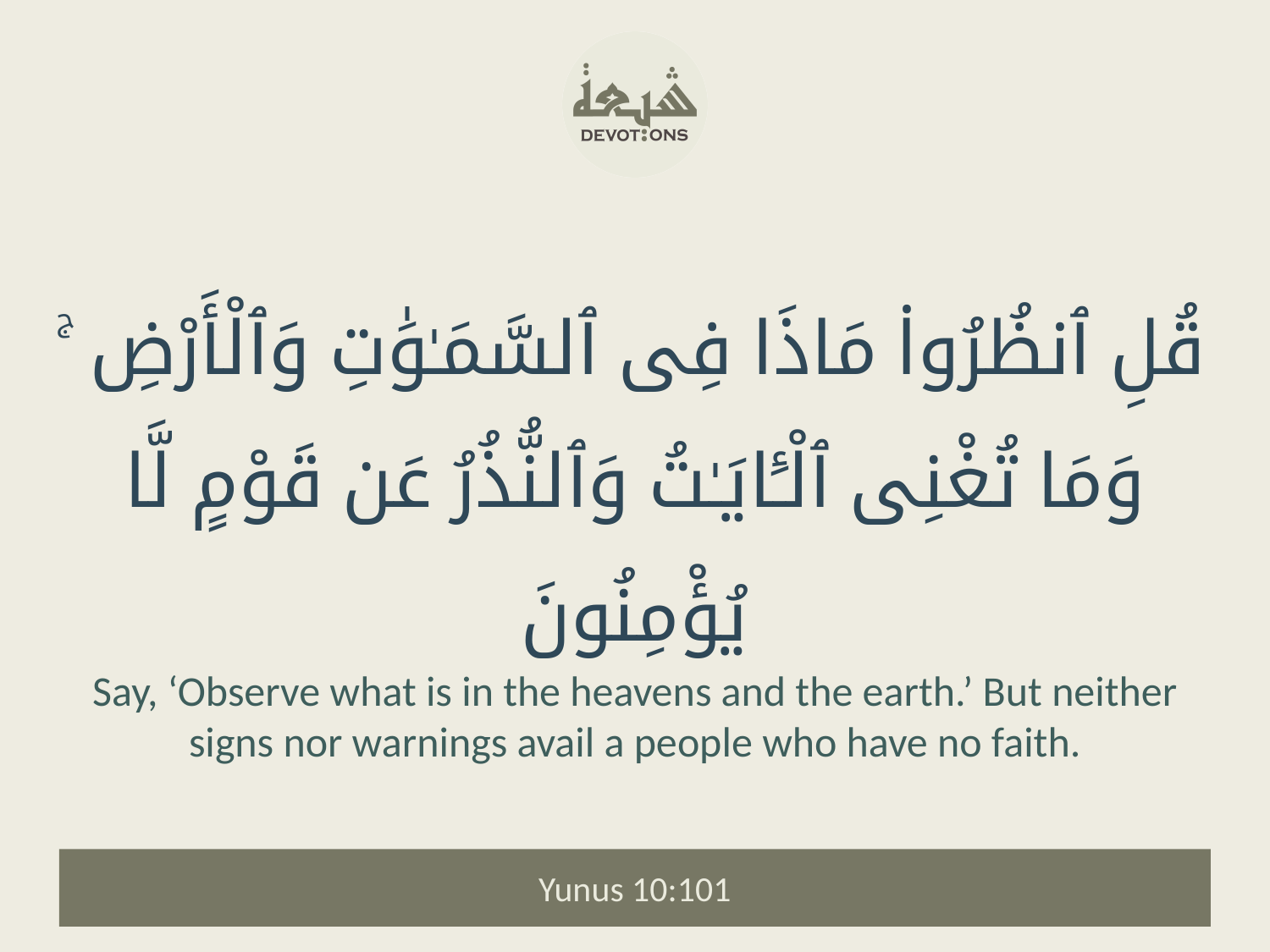

قُلِ ٱنظُرُوا۟ مَاذَا فِى ٱلسَّمَـٰوَٰتِ وَٱلْأَرْضِ ۚ وَمَا تُغْنِى ٱلْـَٔايَـٰتُ وَٱلنُّذُرُ عَن قَوْمٍ لَّا يُؤْمِنُونَ
Say, ‘Observe what is in the heavens and the earth.’ But neither signs nor warnings avail a people who have no faith.
Yunus 10:101